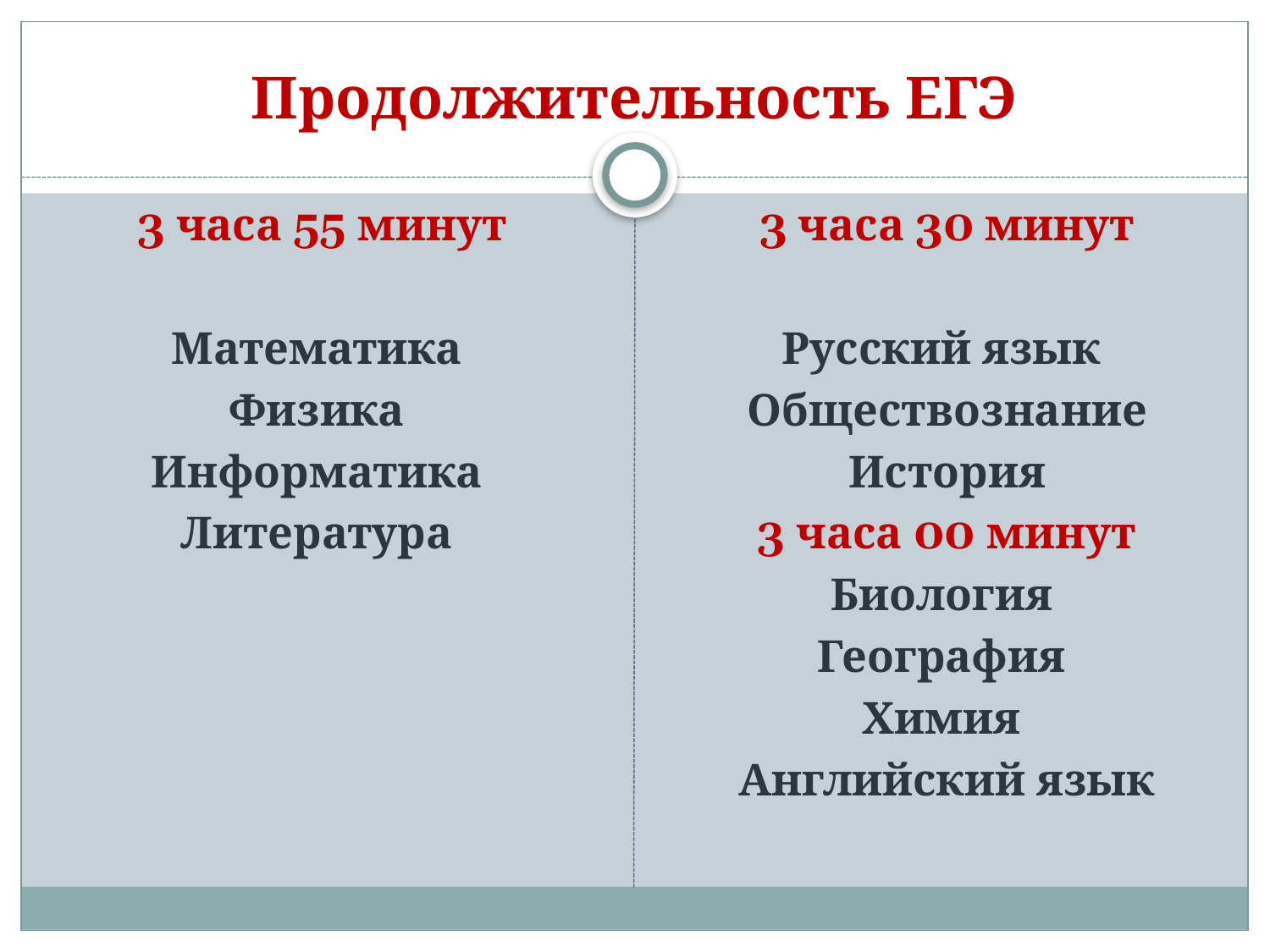

# Продолжительность ЕГЭ
3 часа 55 минут

Математика
Физика
Информатика
Литература

3 часа 30 минут

Русский язык
Обществознание
История
3 часа 00 минут
Биология
География
Химия
Английский язык